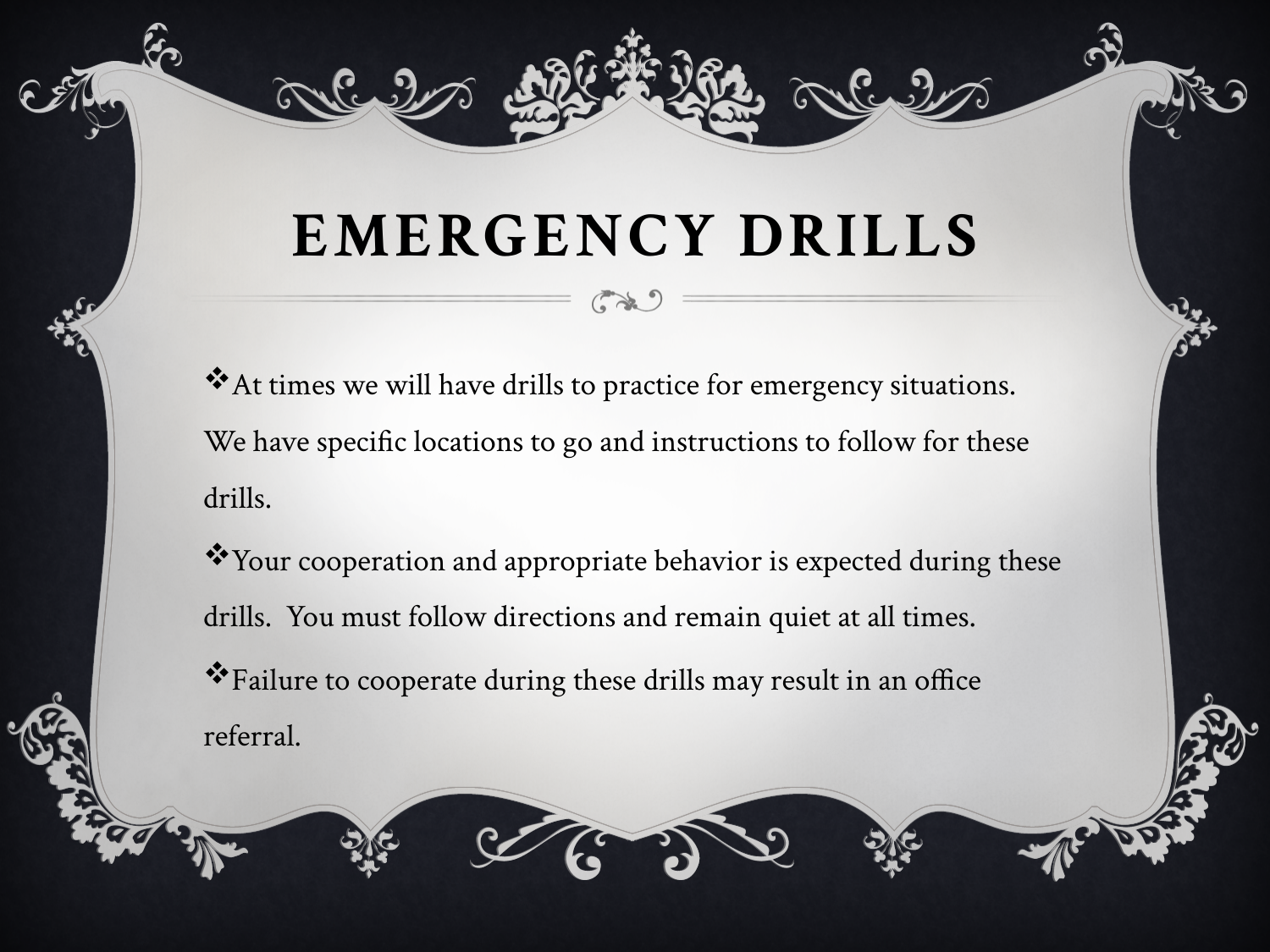

# Emergency Drills
At times we will have drills to practice for emergency situations.  We have specific locations to go and instructions to follow for these drills.
Your cooperation and appropriate behavior is expected during these drills.  You must follow directions and remain quiet at all times.
Failure to cooperate during these drills may result in an office referral.